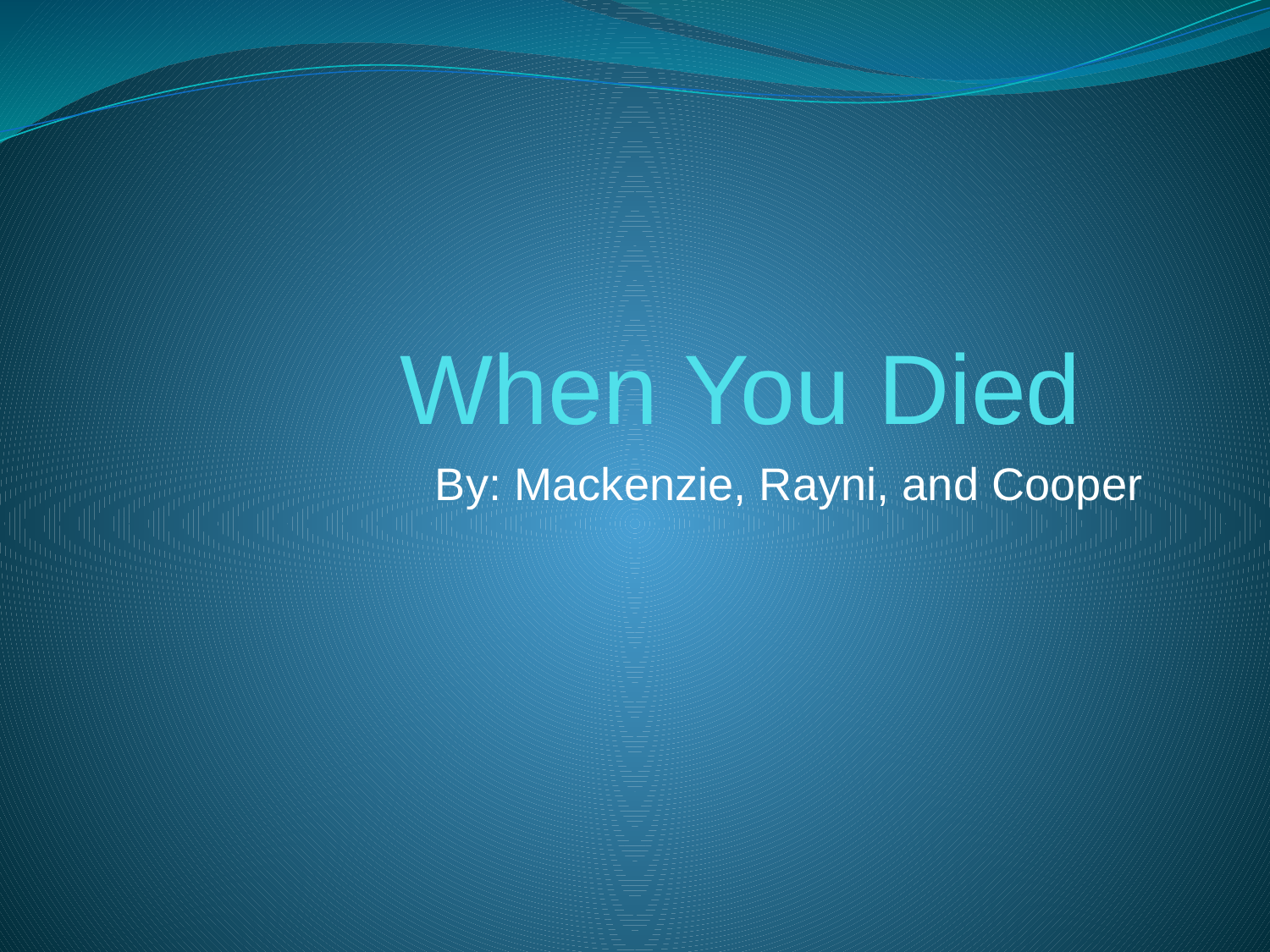

# When You Died
By: Mackenzie, Rayni, and Cooper